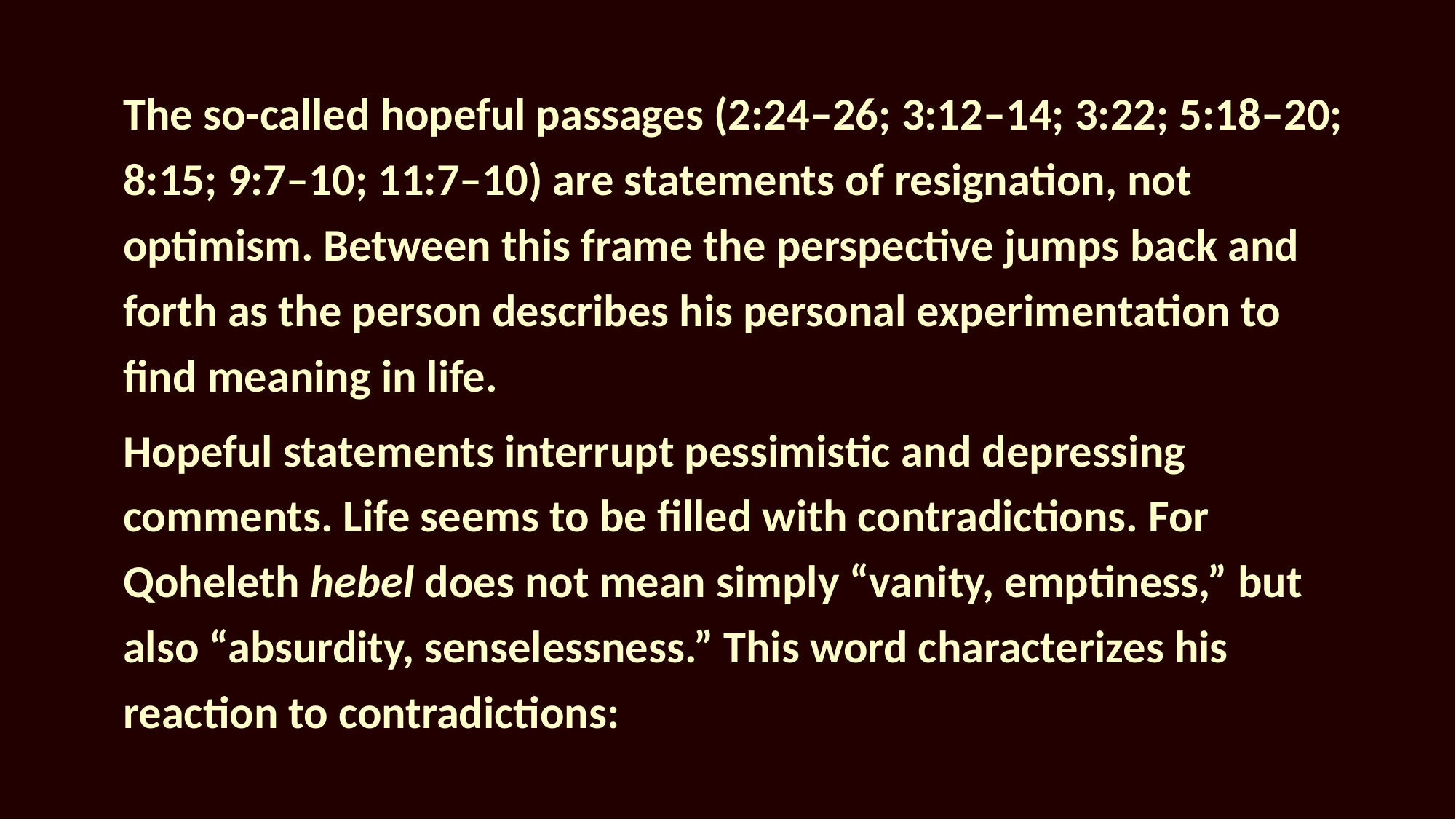

The so-called hopeful passages (2:24–26; 3:12–14; 3:22; 5:18–20; 8:15; 9:7–10; 11:7–10) are statements of resignation, not optimism. Between this frame the perspective jumps back and forth as the person describes his personal experimentation to find meaning in life.
Hopeful statements interrupt pessimistic and depressing comments. Life seems to be filled with contradictions. For Qoheleth hebel does not mean simply “vanity, emptiness,” but also “absurdity, senselessness.” This word characterizes his reaction to contradictions: